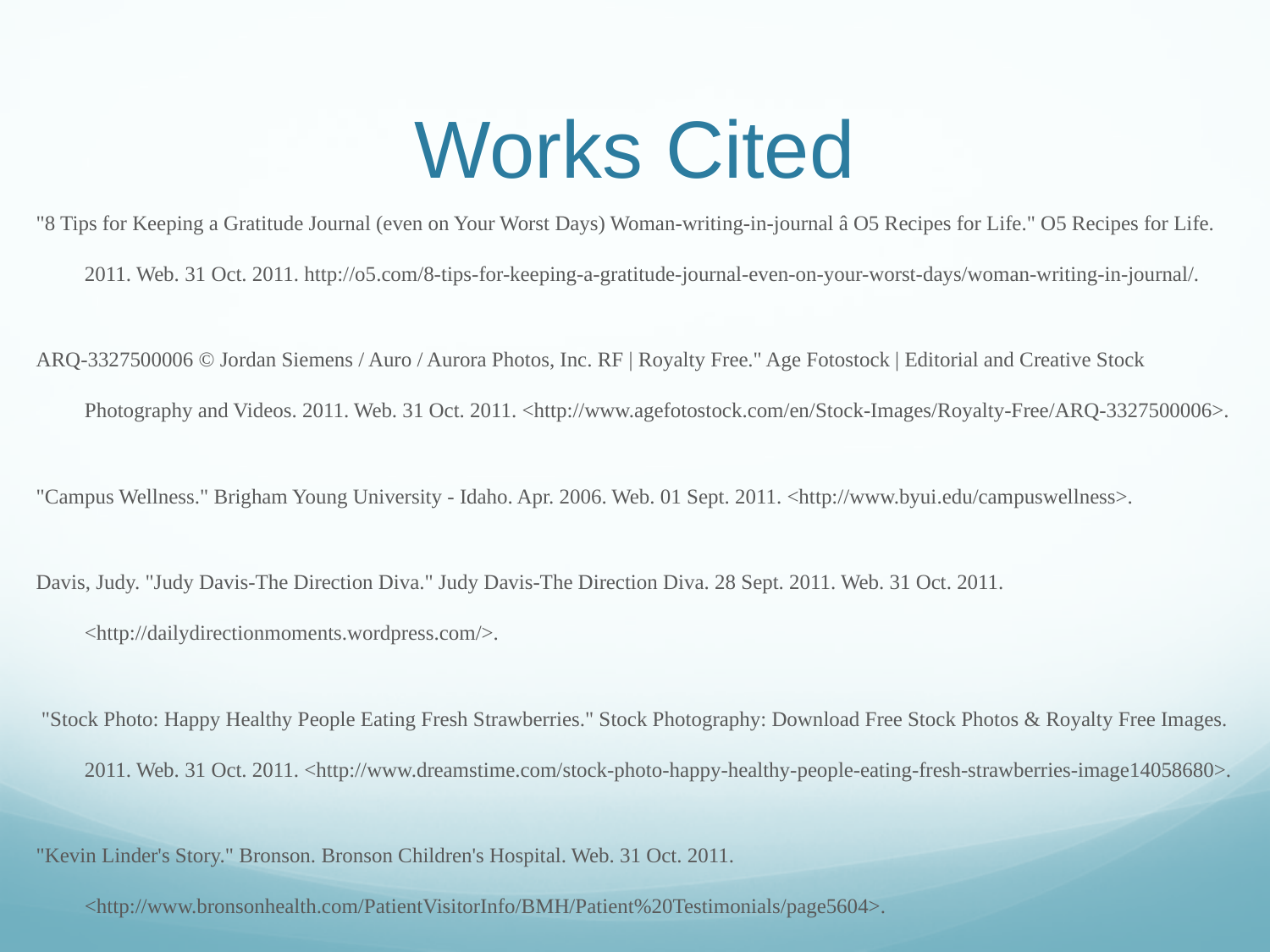

# Works Cited
"8 Tips for Keeping a Gratitude Journal (even on Your Worst Days) Woman-writing-in-journal â O5 Recipes for Life." O5 Recipes for Life. 2011. Web. 31 Oct. 2011. http://o5.com/8-tips-for-keeping-a-gratitude-journal-even-on-your-worst-days/woman-writing-in-journal/.
ARQ-3327500006 © Jordan Siemens / Auro / Aurora Photos, Inc. RF | Royalty Free." Age Fotostock | Editorial and Creative Stock Photography and Videos. 2011. Web. 31 Oct. 2011. <http://www.agefotostock.com/en/Stock-Images/Royalty-Free/ARQ-3327500006>.
"Campus Wellness." Brigham Young University - Idaho. Apr. 2006. Web. 01 Sept. 2011. <http://www.byui.edu/campuswellness>.
Davis, Judy. "Judy Davis-The Direction Diva." Judy Davis-The Direction Diva. 28 Sept. 2011. Web. 31 Oct. 2011. <http://dailydirectionmoments.wordpress.com/>.
 "Stock Photo: Happy Healthy People Eating Fresh Strawberries." Stock Photography: Download Free Stock Photos & Royalty Free Images. 2011. Web. 31 Oct. 2011. <http://www.dreamstime.com/stock-photo-happy-healthy-people-eating-fresh-strawberries-image14058680>.
"Kevin Linder's Story." Bronson. Bronson Children's Hospital. Web. 31 Oct. 2011. <http://www.bronsonhealth.com/PatientVisitorInfo/BMH/Patient%20Testimonials/page5604>.